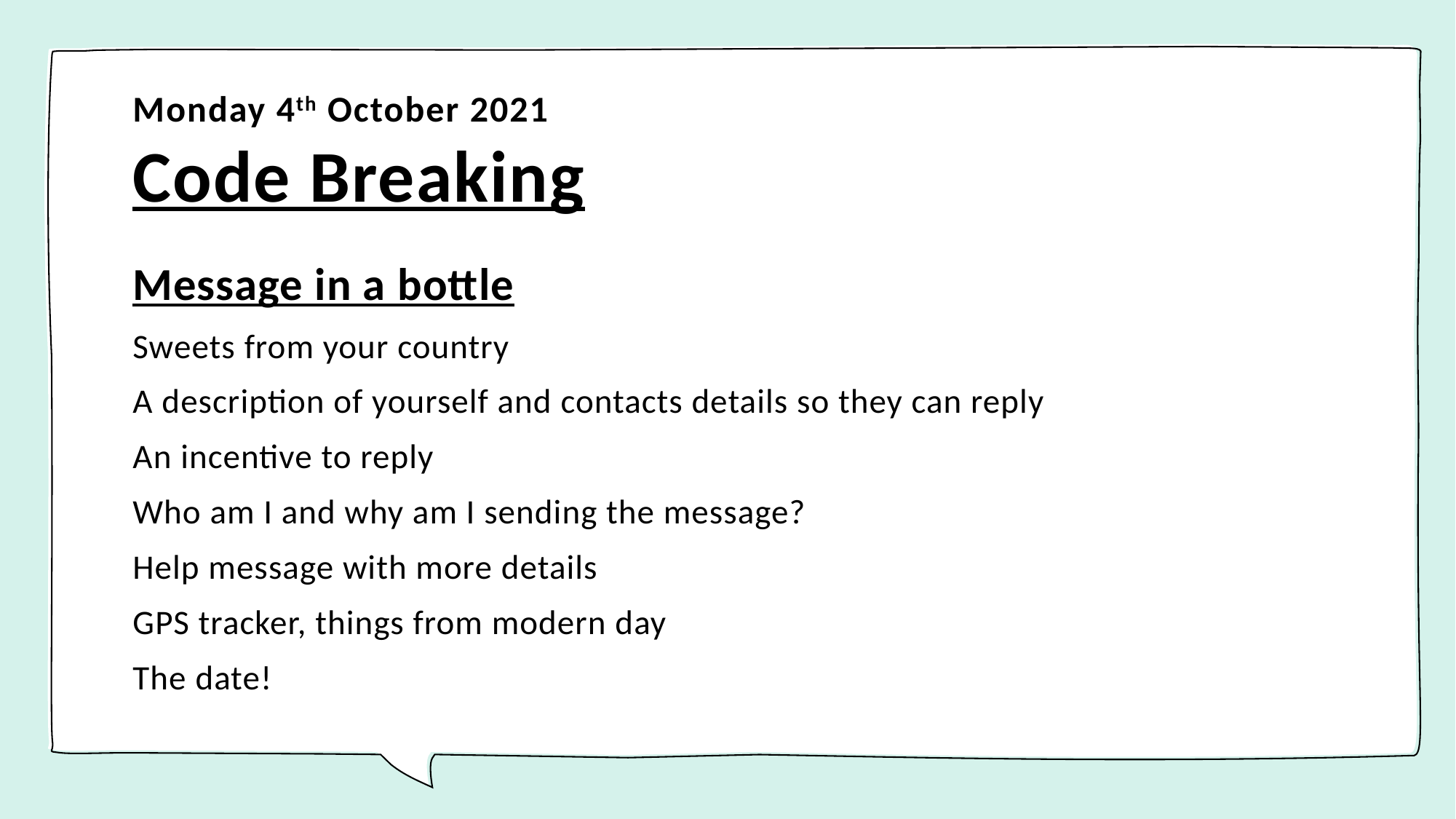

# Monday 4th October 2021 Code Breaking
Message in a bottle
Sweets from your country
A description of yourself and contacts details so they can reply
An incentive to reply
Who am I and why am I sending the message?
Help message with more details
GPS tracker, things from modern day
The date!